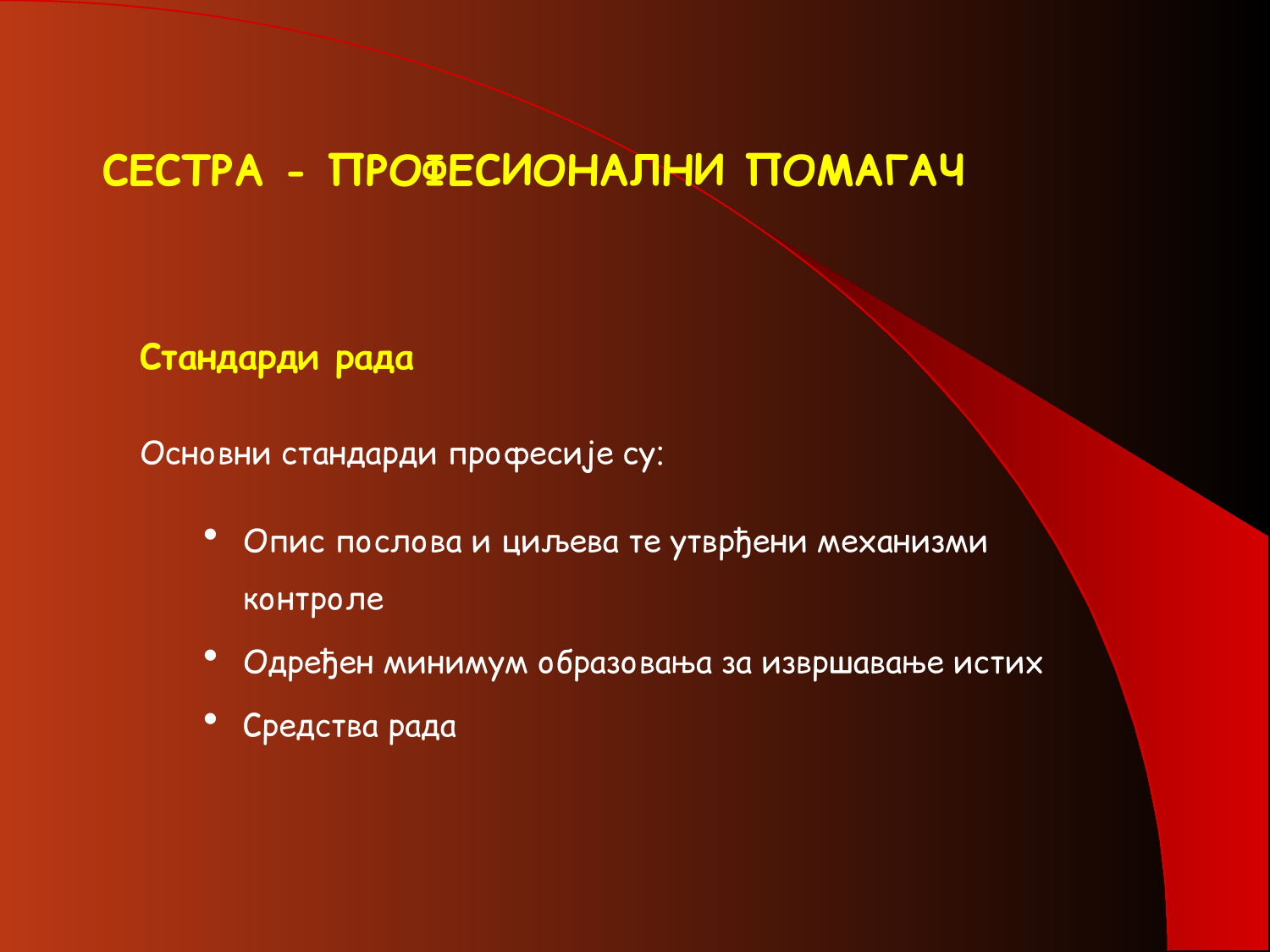

# СЕСТРА - ПРОФЕСИОНАЛНИ ПОМАГАЧ
Стандарди рада

Основни стандарди професије су:

Опис послова и циљева те утврђени механизми контроле
Одређен минимум образовања за извршавање истих
Средства рада